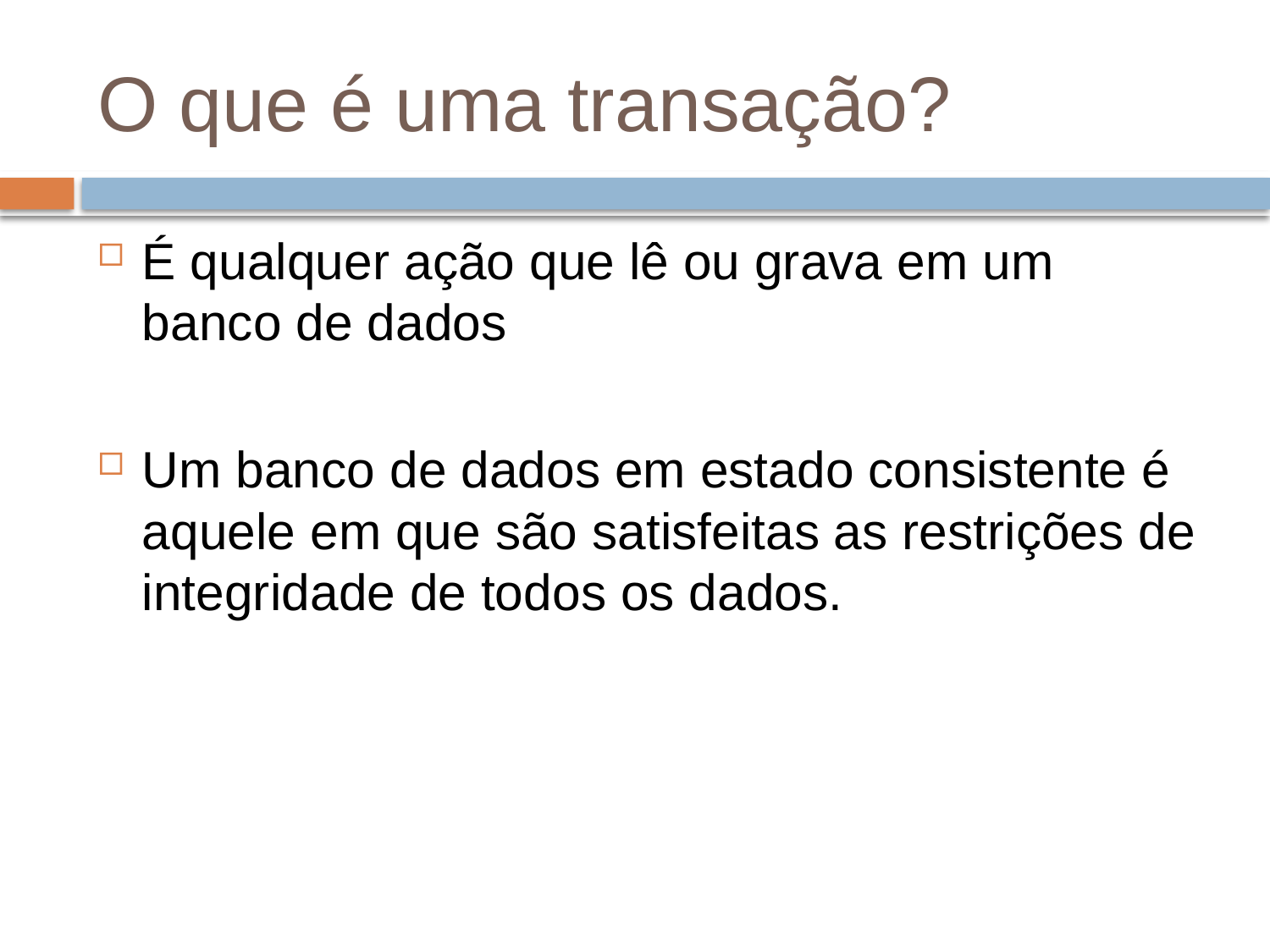

# O que é uma transação?
É qualquer ação que lê ou grava em um banco de dados

Um banco de dados em estado consistente é aquele em que são satisfeitas as restrições de integridade de todos os dados.